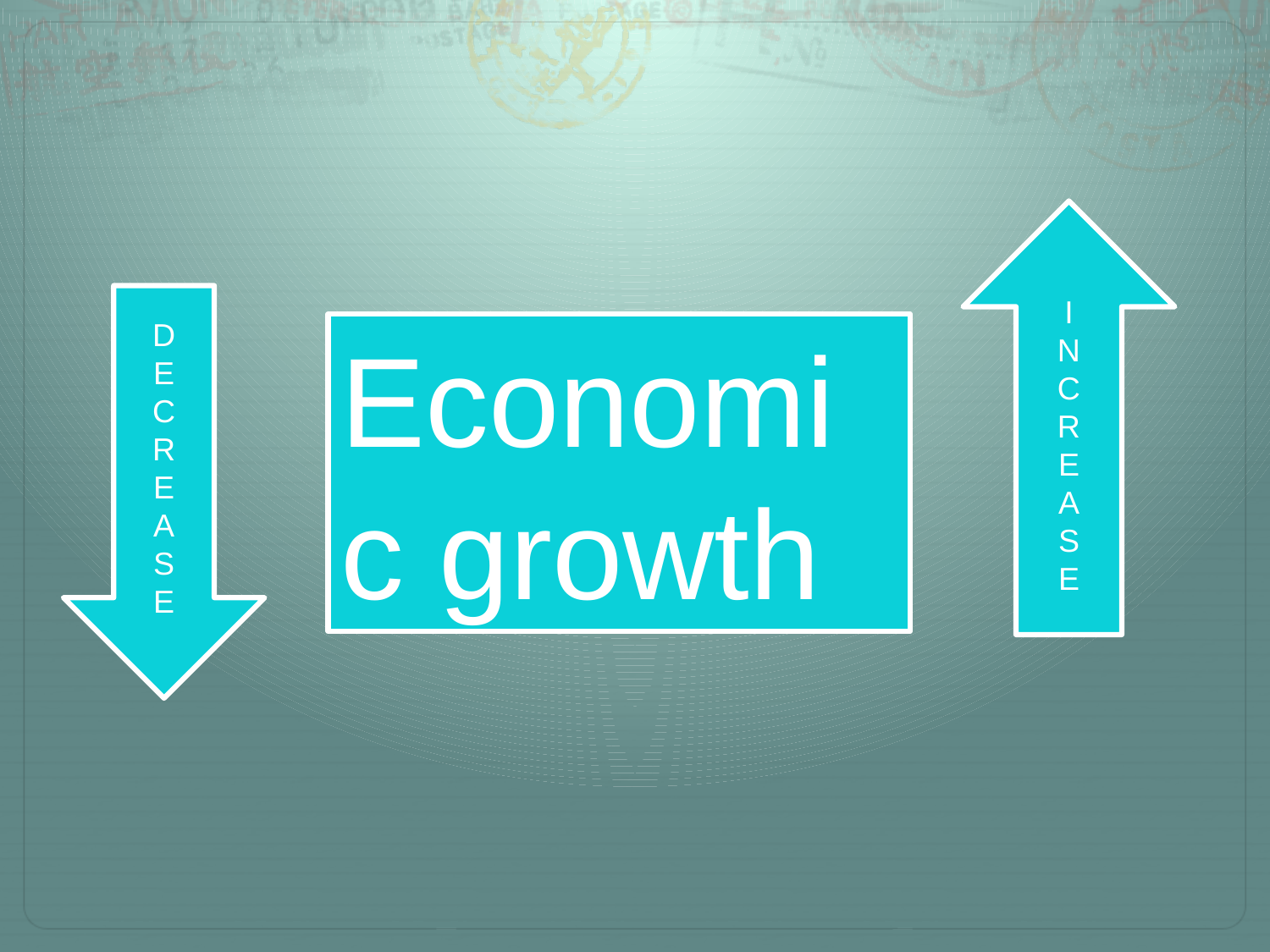

I
N
C
R
E
A
S
E
D
E
C
R
E
A
S
E
Economic growth